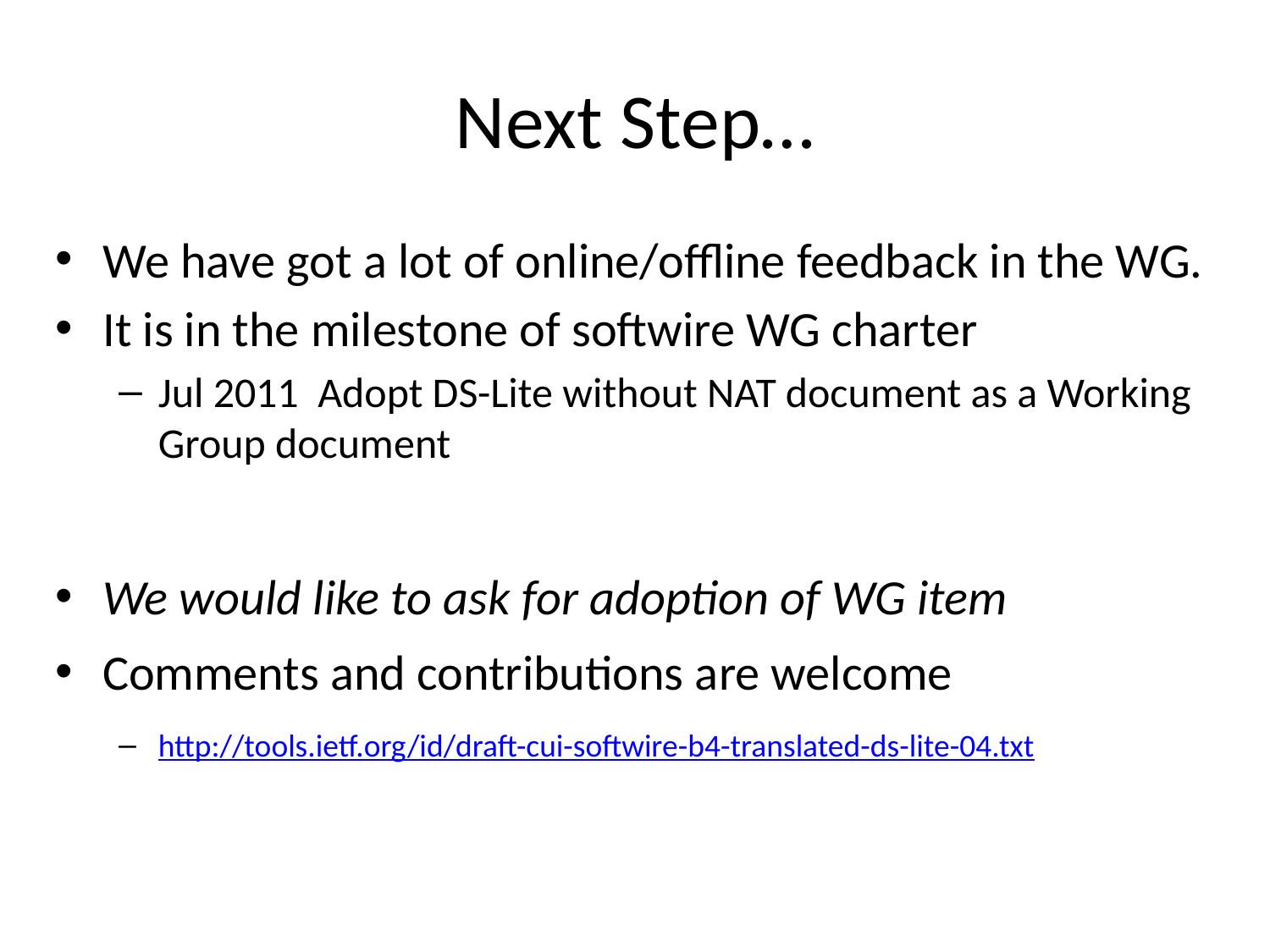

# Next Step…
We have got a lot of online/offline feedback in the WG.
It is in the milestone of softwire WG charter
Jul 2011  Adopt DS-Lite without NAT document as a Working Group document

We would like to ask for adoption of WG item
Comments and contributions are welcome
http://tools.ietf.org/id/draft-cui-softwire-b4-translated-ds-lite-04.txt